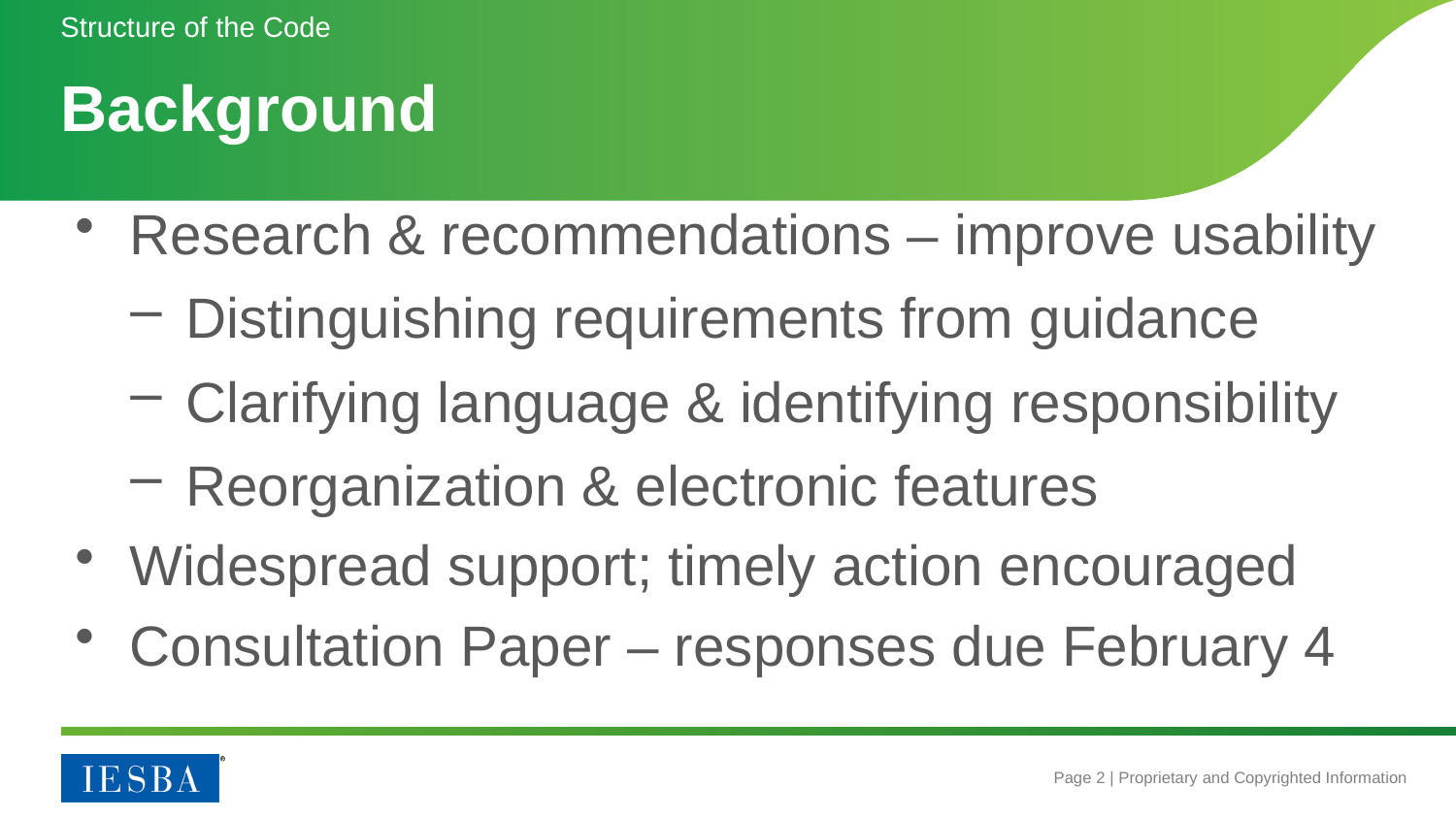

Structure of the Code
# Background
Research & recommendations – improve usability
Distinguishing requirements from guidance
Clarifying language & identifying responsibility
Reorganization & electronic features
Widespread support; timely action encouraged
Consultation Paper – responses due February 4